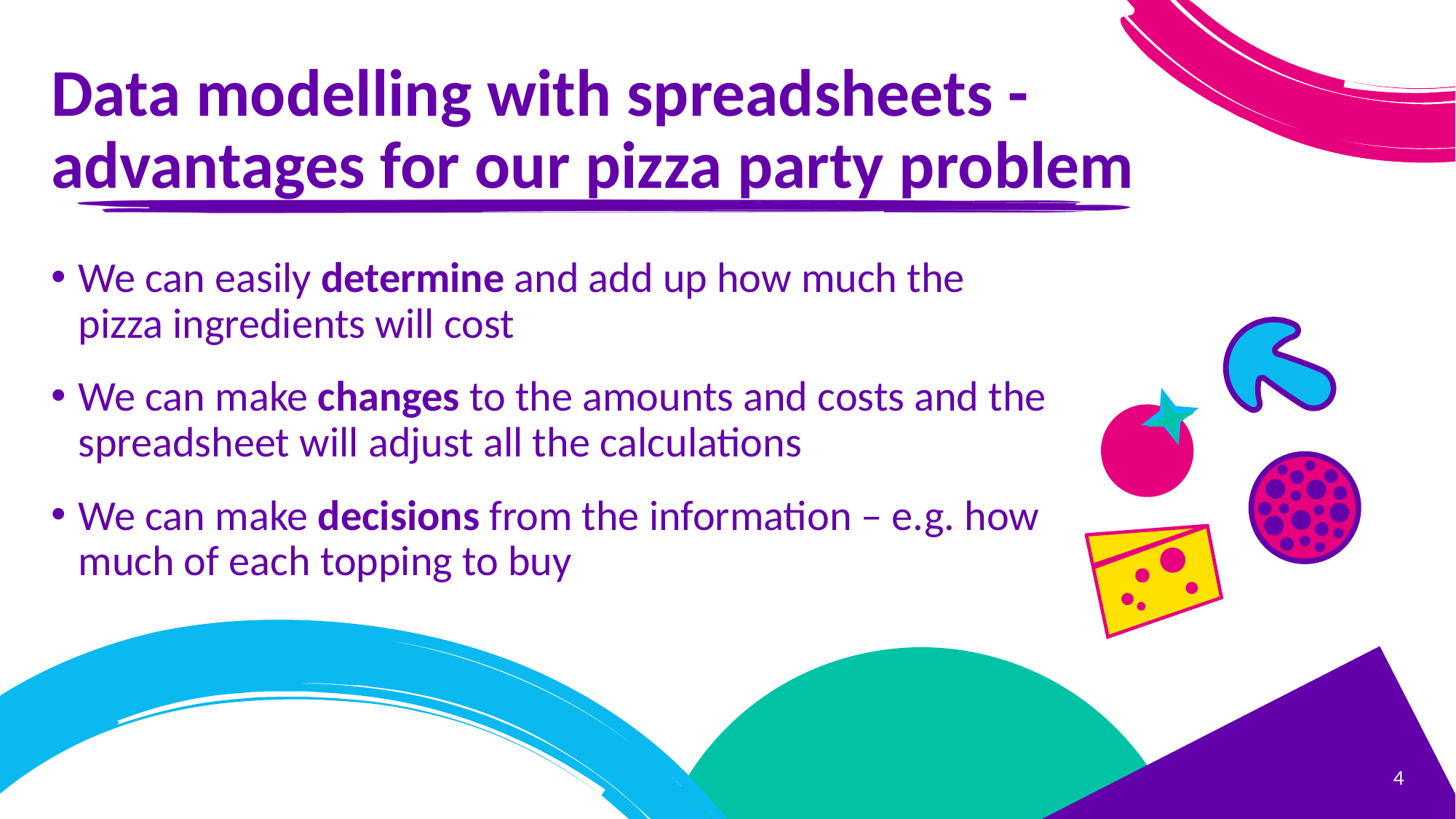

# Data modelling with spreadsheets - advantages for our pizza party problem
We can easily determine and add up how much the pizza ingredients will cost
We can make changes to the amounts and costs and the spreadsheet will adjust all the calculations
We can make decisions from the information – e.g. how much of each topping to buy

4